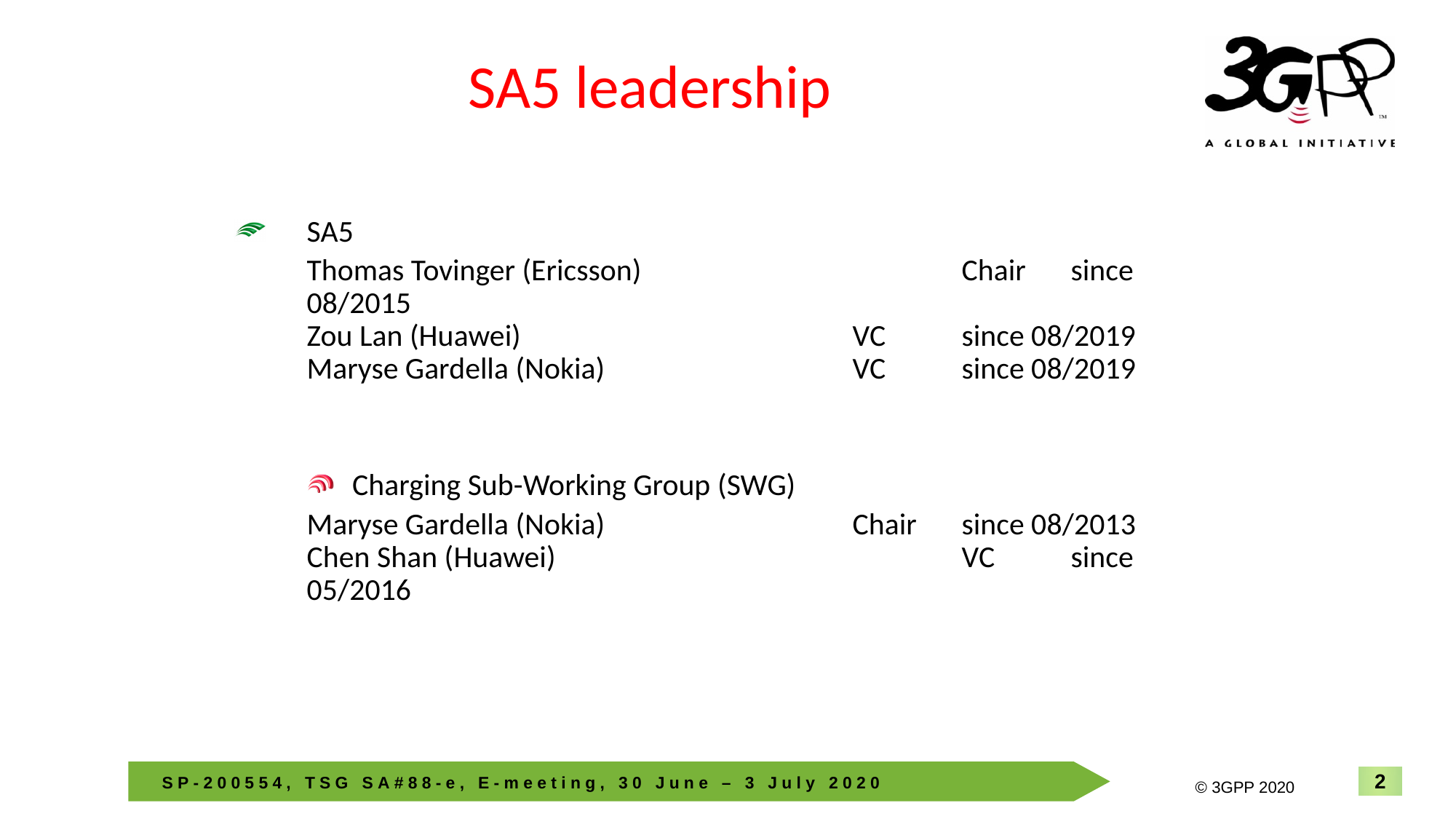

# SA5 leadership
SA5
	Thomas Tovinger (Ericsson) 			Chair 	since 08/2015
Zou Lan (Huawei)	 			VC 	since 08/2019
Maryse Gardella (Nokia) 			VC 	since 08/2019

Charging Sub-Working Group (SWG)
	Maryse Gardella (Nokia)			Chair	since 08/2013
Chen Shan (Huawei)				VC	since 05/2016